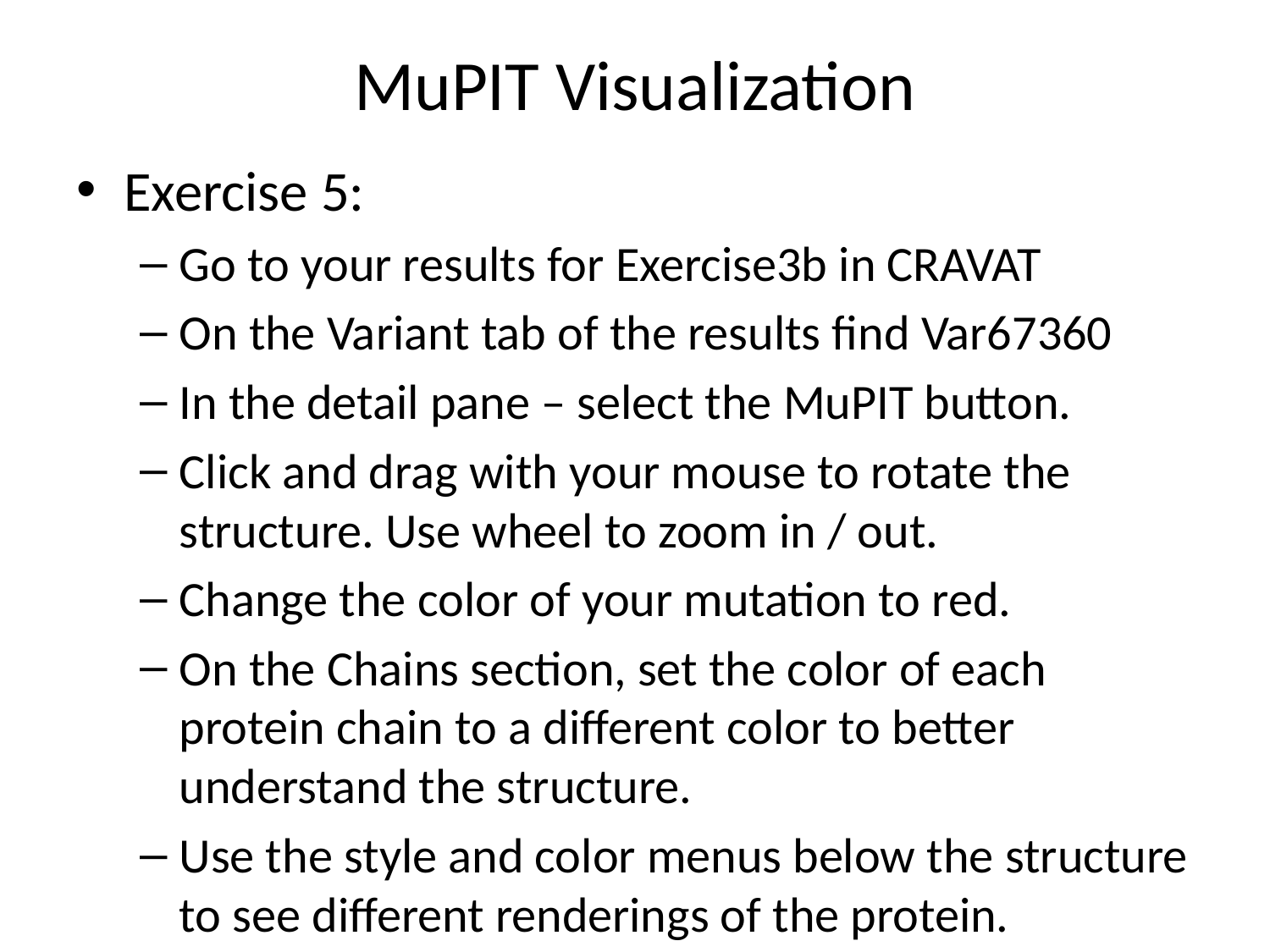

# MuPIT Visualization
Exercise 5:
Go to your results for Exercise3b in CRAVAT
On the Variant tab of the results find Var67360
In the detail pane – select the MuPIT button.
Click and drag with your mouse to rotate the structure. Use wheel to zoom in / out.
Change the color of your mutation to red.
On the Chains section, set the color of each protein chain to a different color to better understand the structure.
Use the style and color menus below the structure to see different renderings of the protein.